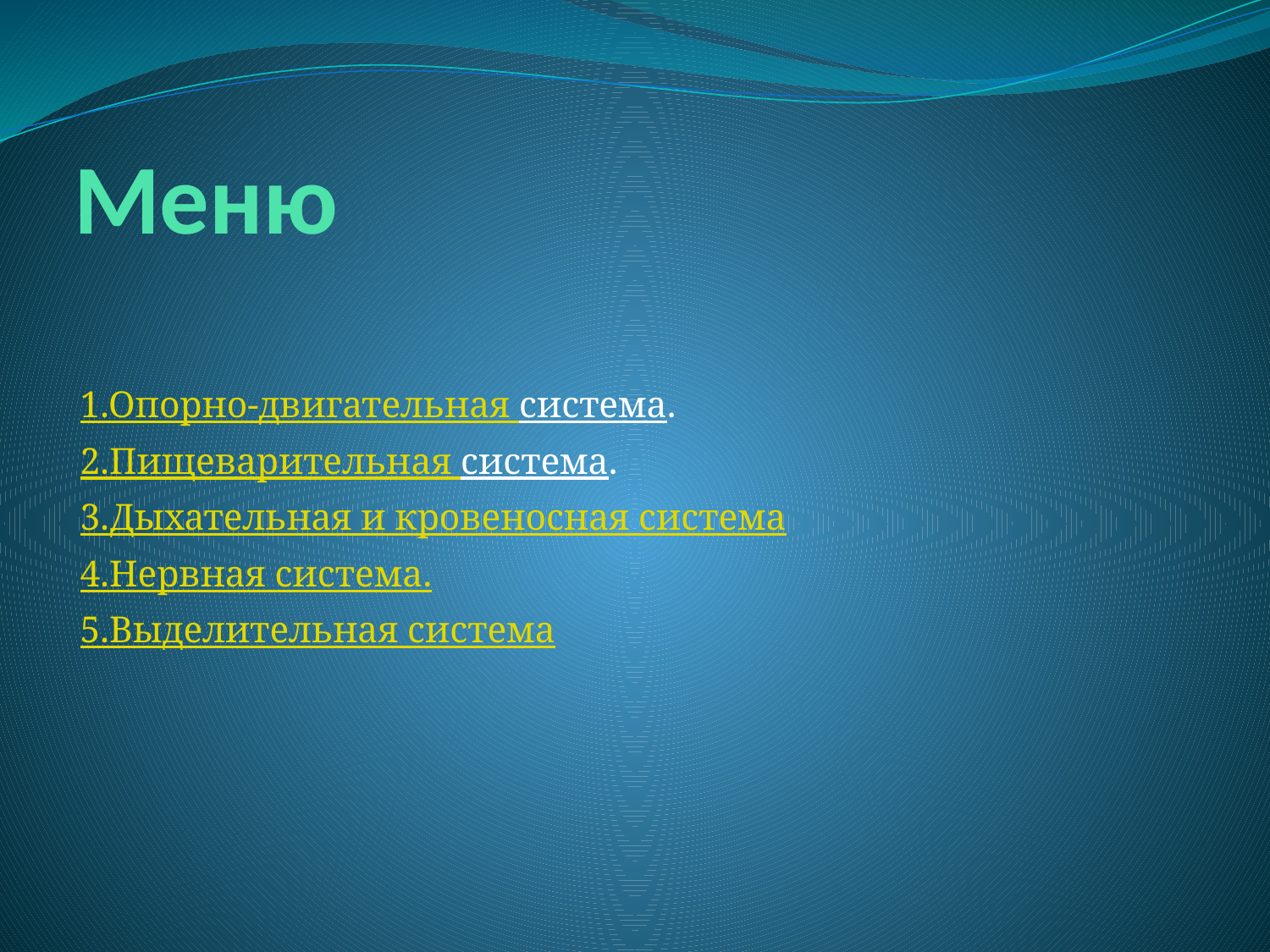

# Меню
1.Опорно-двигательная
система.
2.Пищеварительная система.
3.Дыхательная и кровеносная система
4.Нервная система.
5.Выделительная система